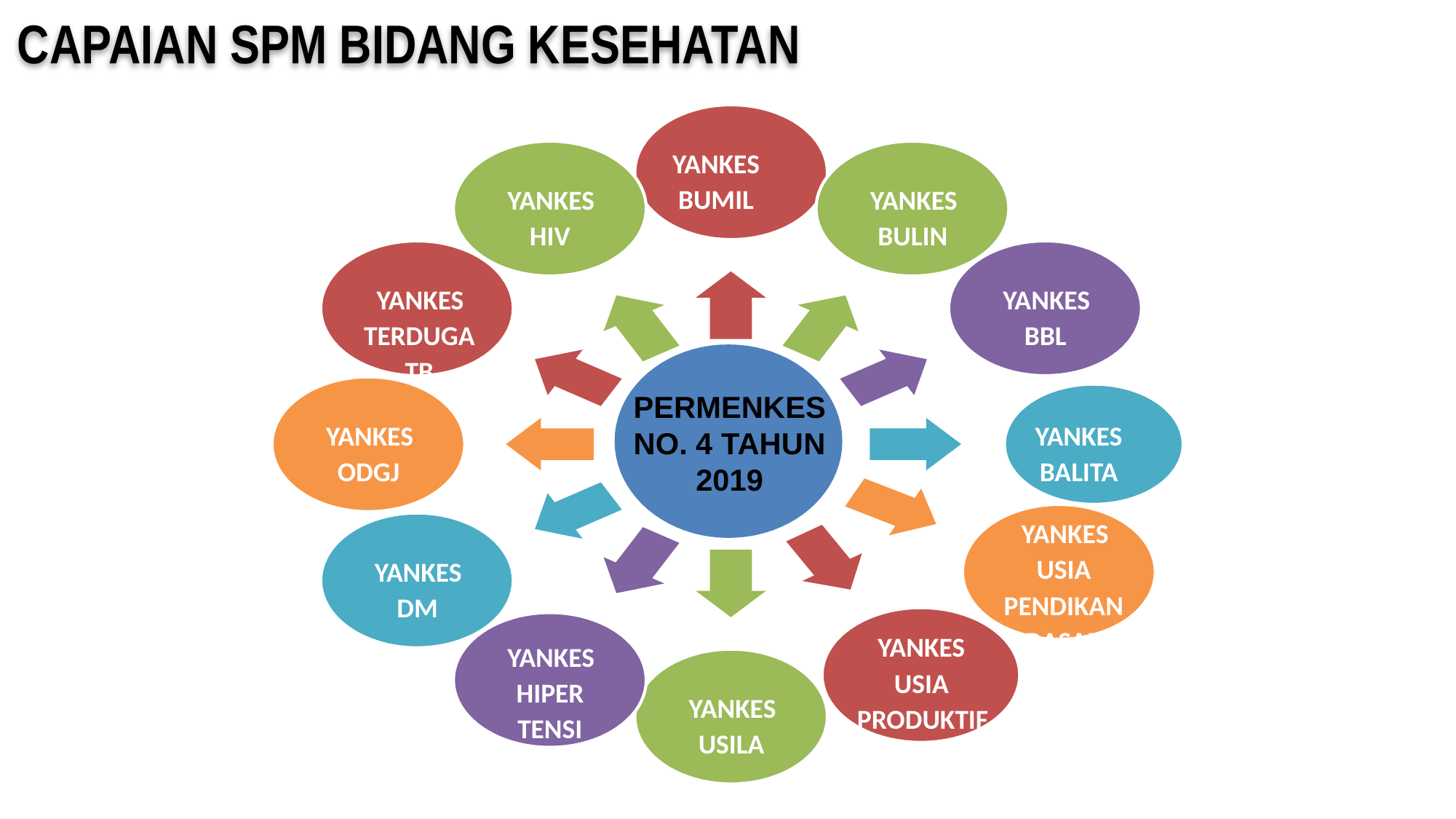

CAPAIAN SPM BIDANG KESEHATAN

YANKES
BUMIL
YANKES
HIV
YANKES
BULIN

YANKES
TERDUGA TB
YANKES
BBL

YANKES
ODGJ
YANKES
BALITA

YANKES
USIA
PENDIKAN
DASAR

YANKES
DM

YANKES
USIA
PRODUKTIF
YANKES
HIPER
TENSI

YANKES
USILA
PERMENKES NO. 4 TAHUN 2019